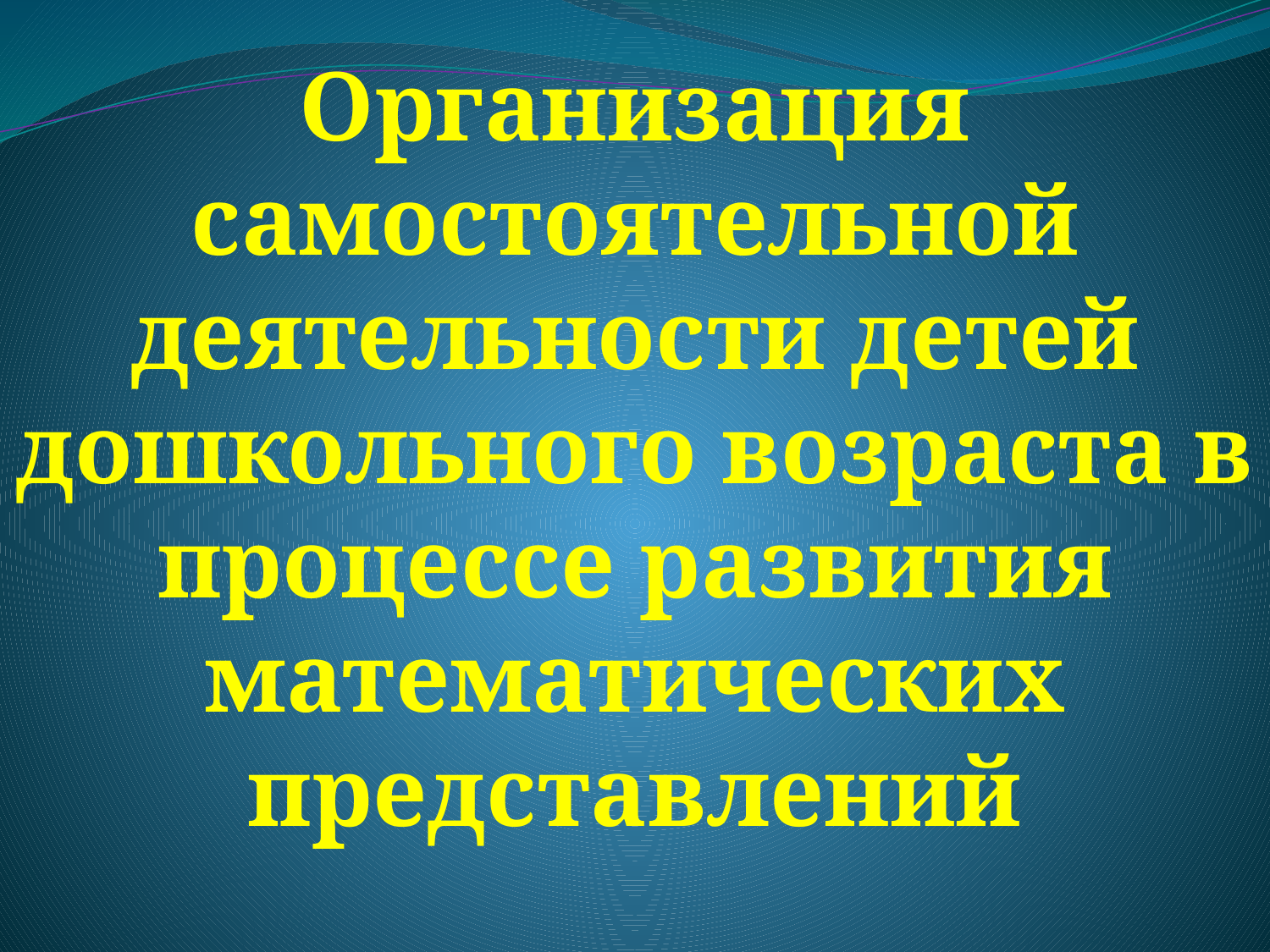

Организация самостоятельной деятельности детей дошкольного возраста в процессе развития математических представлений